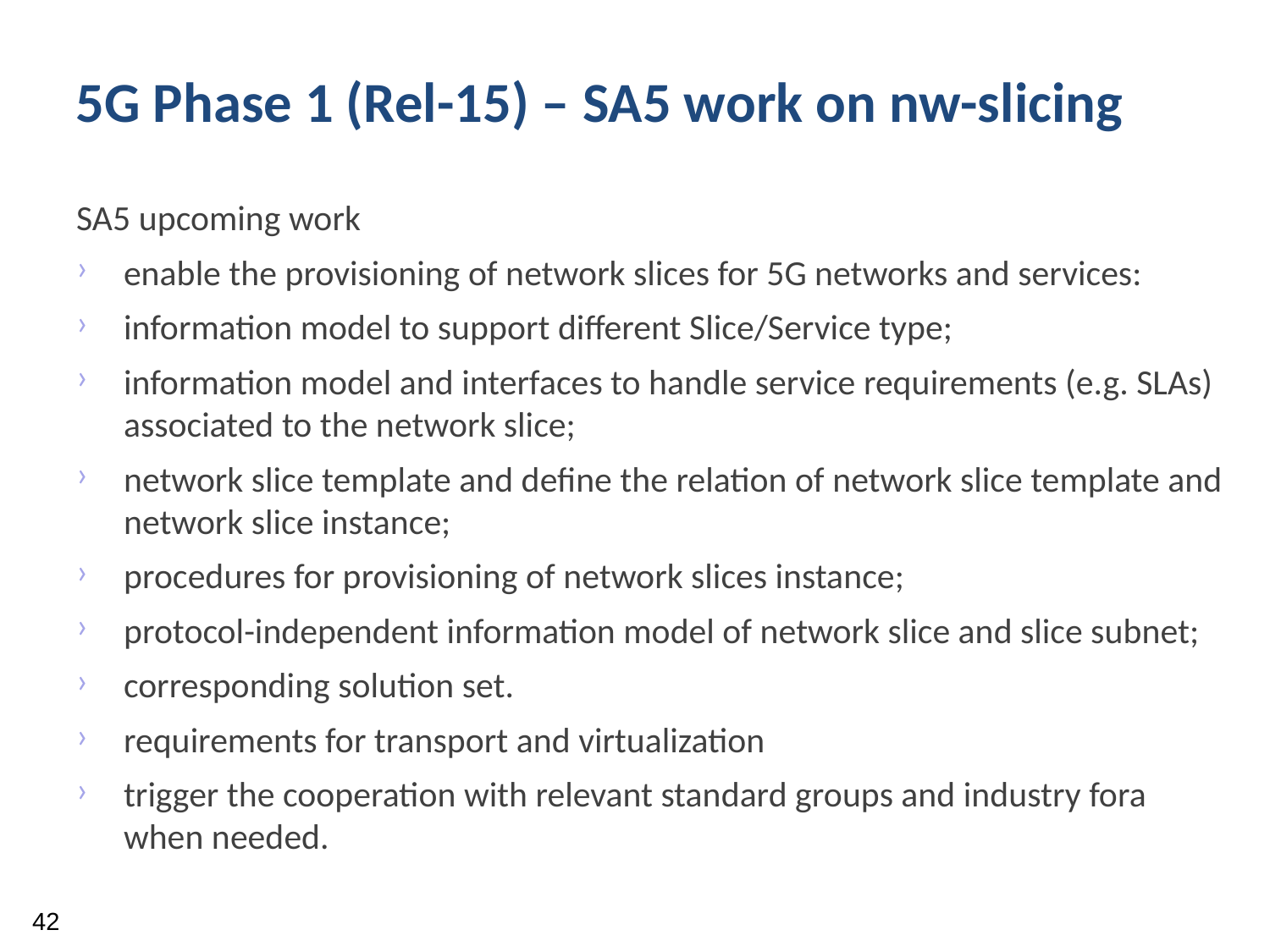

5G Phase 1 (Rel-15) – SA5 work on nw-slicing
SA5 upcoming work
enable the provisioning of network slices for 5G networks and services:
information model to support different Slice/Service type;
information model and interfaces to handle service requirements (e.g. SLAs) associated to the network slice;
network slice template and define the relation of network slice template and network slice instance;
procedures for provisioning of network slices instance;
protocol-independent information model of network slice and slice subnet;
corresponding solution set.
requirements for transport and virtualization
trigger the cooperation with relevant standard groups and industry fora when needed.